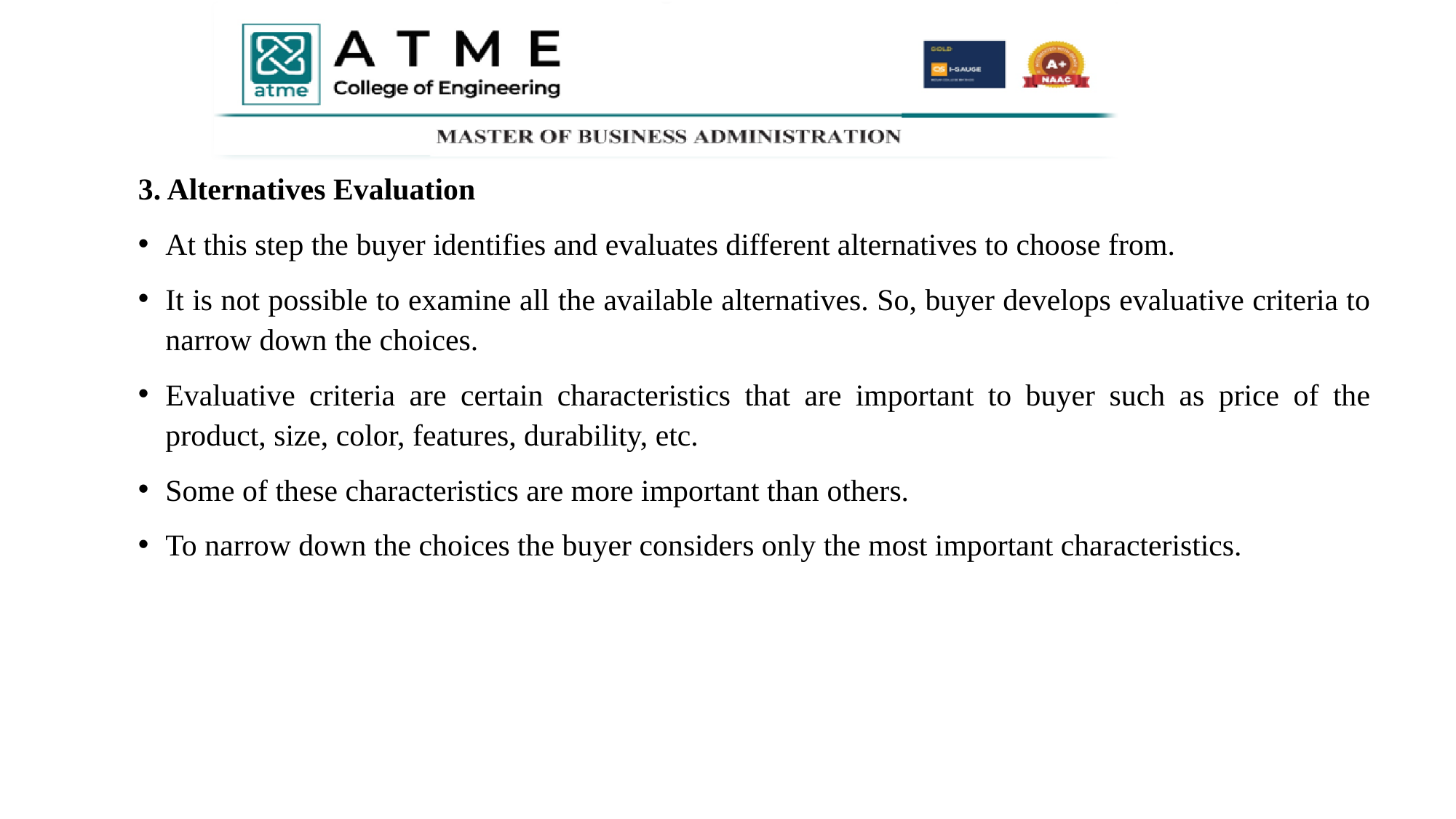

#
3. Alternatives Evaluation
At this step the buyer identifies and evaluates different alternatives to choose from.
It is not possible to examine all the available alternatives. So, buyer develops evaluative criteria to narrow down the choices.
Evaluative criteria are certain characteristics that are important to buyer such as price of the product, size, color, features, durability, etc.
Some of these characteristics are more important than others.
To narrow down the choices the buyer considers only the most important characteristics.